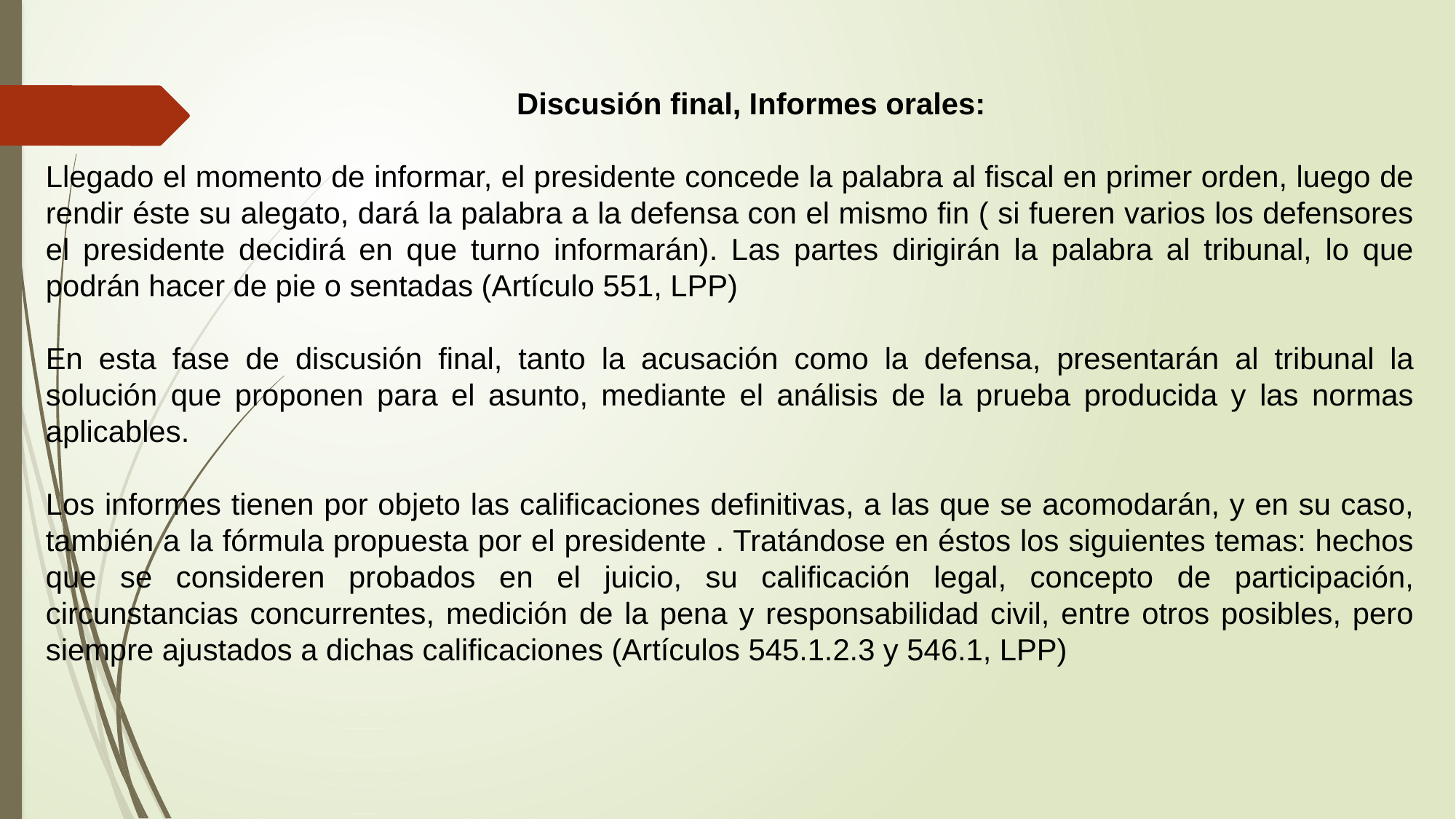

Discusión final, Informes orales:

Llegado el momento de informar, el presidente concede la palabra al fiscal en primer orden, luego de rendir éste su alegato, dará la palabra a la defensa con el mismo fin ( si fueren varios los defensores el presidente decidirá en que turno informarán). Las partes dirigirán la palabra al tribunal, lo que podrán hacer de pie o sentadas (Artículo 551, LPP)

En esta fase de discusión final, tanto la acusación como la defensa, presentarán al tribunal la solución que proponen para el asunto, mediante el análisis de la prueba producida y las normas aplicables.

Los informes tienen por objeto las calificaciones definitivas, a las que se acomodarán, y en su caso, también a la fórmula propuesta por el presidente . Tratándose en éstos los siguientes temas: hechos que se consideren probados en el juicio, su calificación legal, concepto de participación, circunstancias concurrentes, medición de la pena y responsabilidad civil, entre otros posibles, pero siempre ajustados a dichas calificaciones (Artículos 545.1.2.3 y 546.1, LPP)